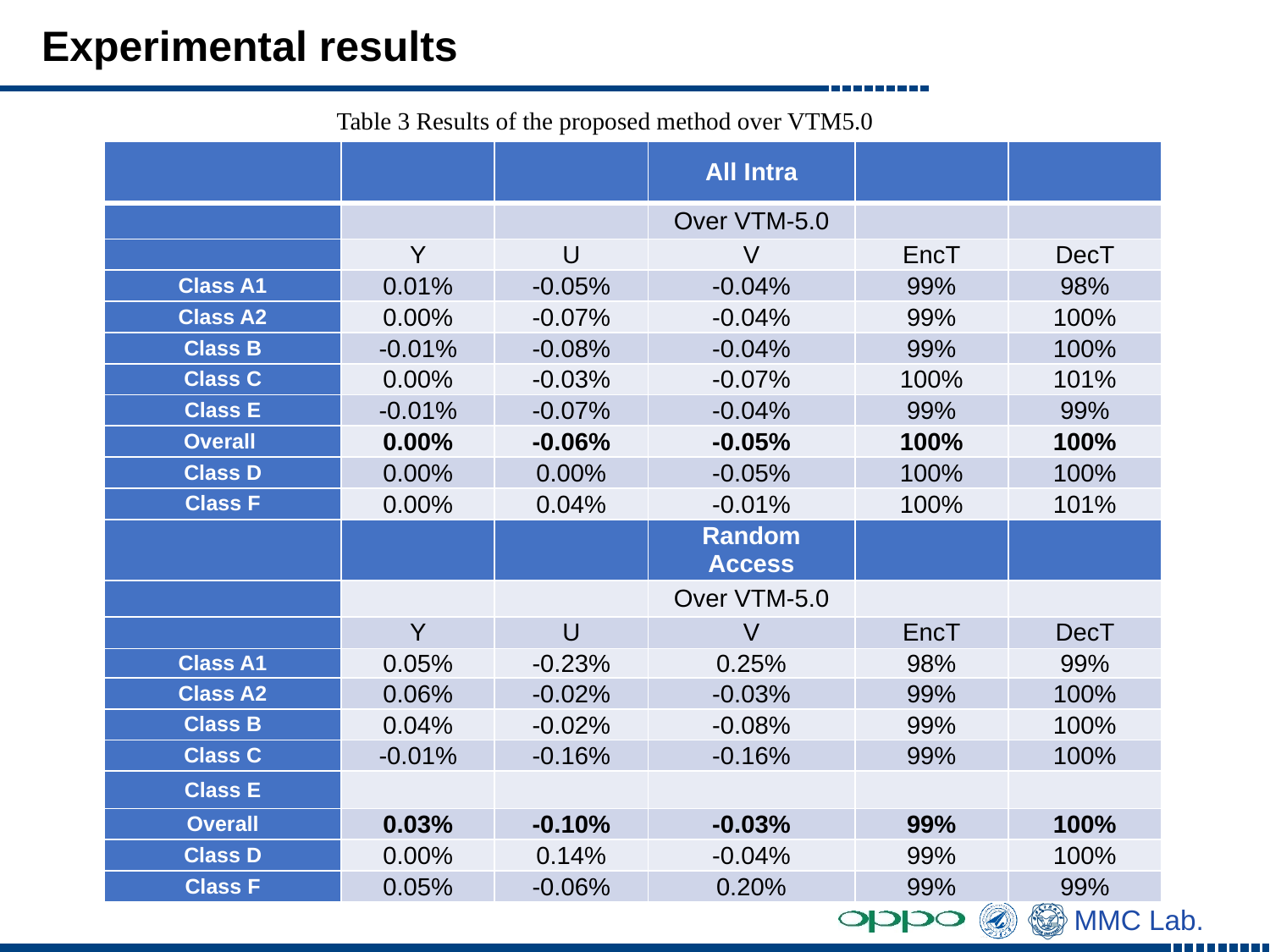

# Experimental results
Table 3 Results of the proposed method over VTM5.0
|  |  |  | All Intra |  |  |
| --- | --- | --- | --- | --- | --- |
|  |  |  | Over VTM-5.0 |  |  |
|  | Y | U | V | EncT | DecT |
| Class A1 | 0.01% | -0.05% | -0.04% | 99% | 98% |
| Class A2 | 0.00% | -0.07% | -0.04% | 99% | 100% |
| Class B | -0.01% | -0.08% | -0.04% | 99% | 100% |
| Class C | 0.00% | -0.03% | -0.07% | 100% | 101% |
| Class E | -0.01% | -0.07% | -0.04% | 99% | 99% |
| Overall | 0.00% | -0.06% | -0.05% | 100% | 100% |
| Class D | 0.00% | 0.00% | -0.05% | 100% | 100% |
| Class F | 0.00% | 0.04% | -0.01% | 100% | 101% |
|  |  |  | Random Access |  |  |
|  |  |  | Over VTM-5.0 |  |  |
|  | Y | U | V | EncT | DecT |
| Class A1 | 0.05% | -0.23% | 0.25% | 98% | 99% |
| Class A2 | 0.06% | -0.02% | -0.03% | 99% | 100% |
| Class B | 0.04% | -0.02% | -0.08% | 99% | 100% |
| Class C | -0.01% | -0.16% | -0.16% | 99% | 100% |
| Class E |  |  |  |  |  |
| Overall | 0.03% | -0.10% | -0.03% | 99% | 100% |
| Class D | 0.00% | 0.14% | -0.04% | 99% | 100% |
| Class F | 0.05% | -0.06% | 0.20% | 99% | 99% |